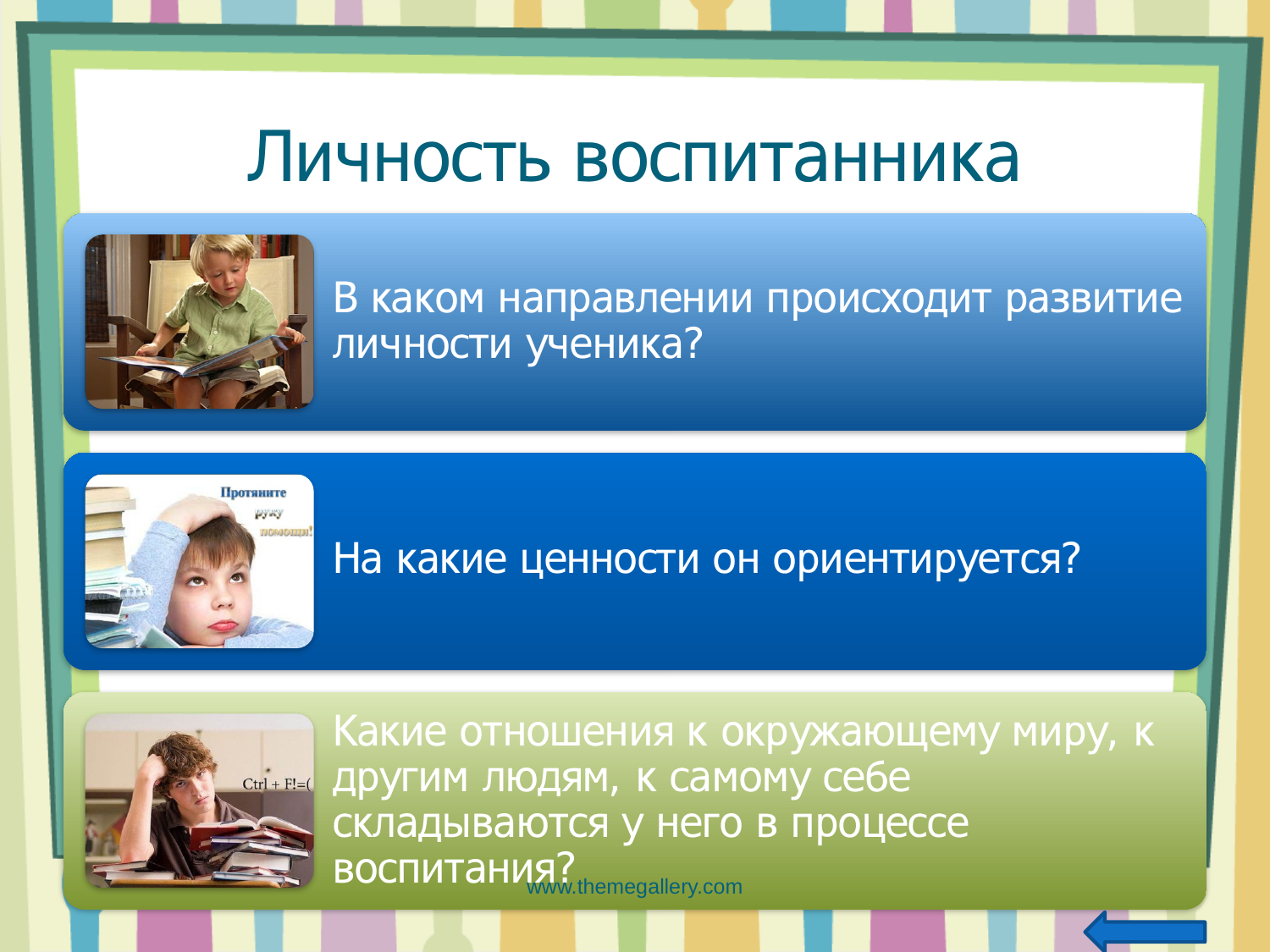

# Личность воспитанника
В каком направлении происходит развитие личности ученика?

На какие ценности он ориентируется?

Какие отношения к окружающему миру, к другим людям, к самому себе складываются у него в процессе воспитания?
www.themegallery.com